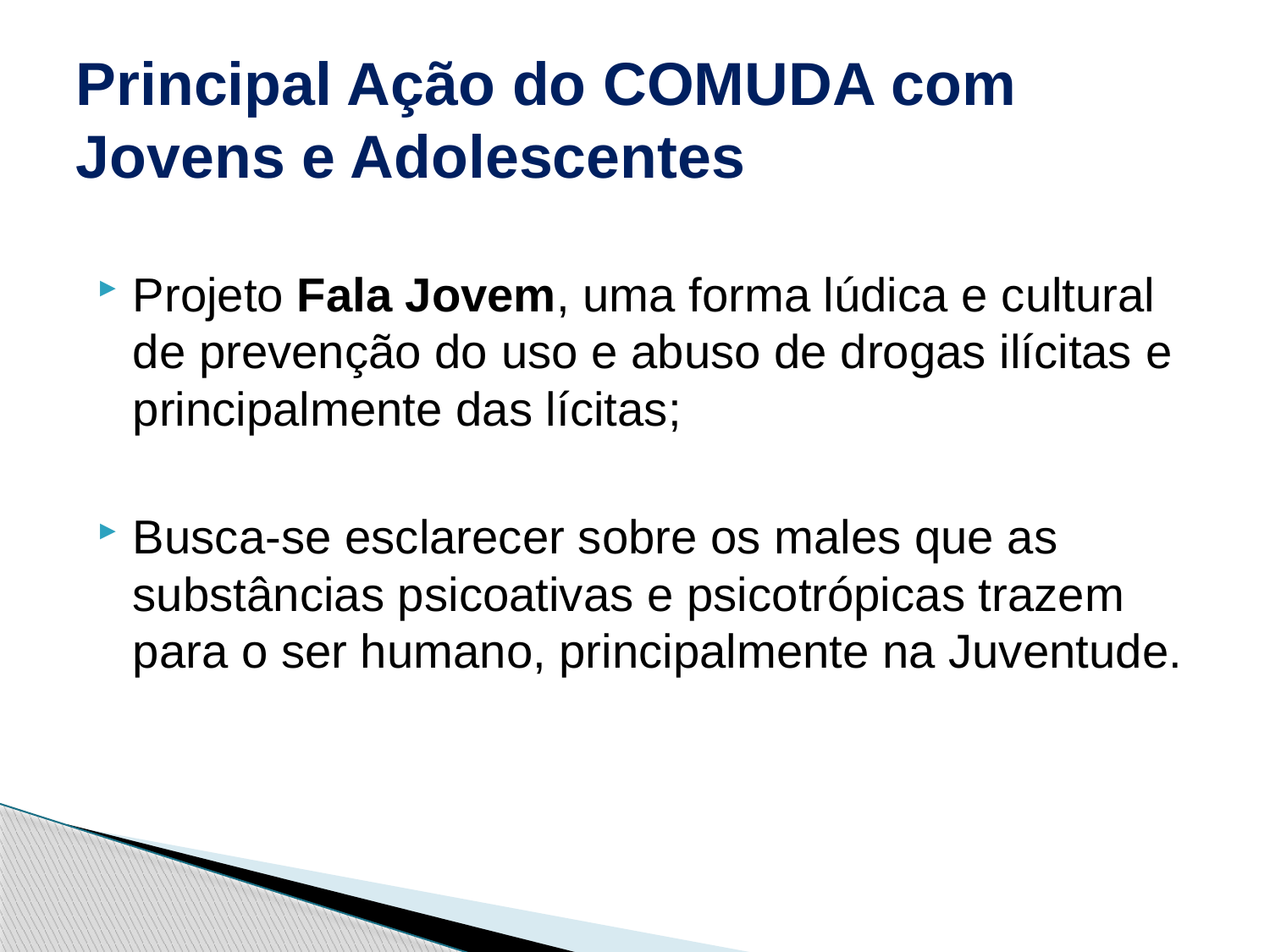

# Principal Ação do COMUDA com Jovens e Adolescentes
Projeto Fala Jovem, uma forma lúdica e cultural de prevenção do uso e abuso de drogas ilícitas e principalmente das lícitas;

Busca-se esclarecer sobre os males que as substâncias psicoativas e psicotrópicas trazem para o ser humano, principalmente na Juventude.